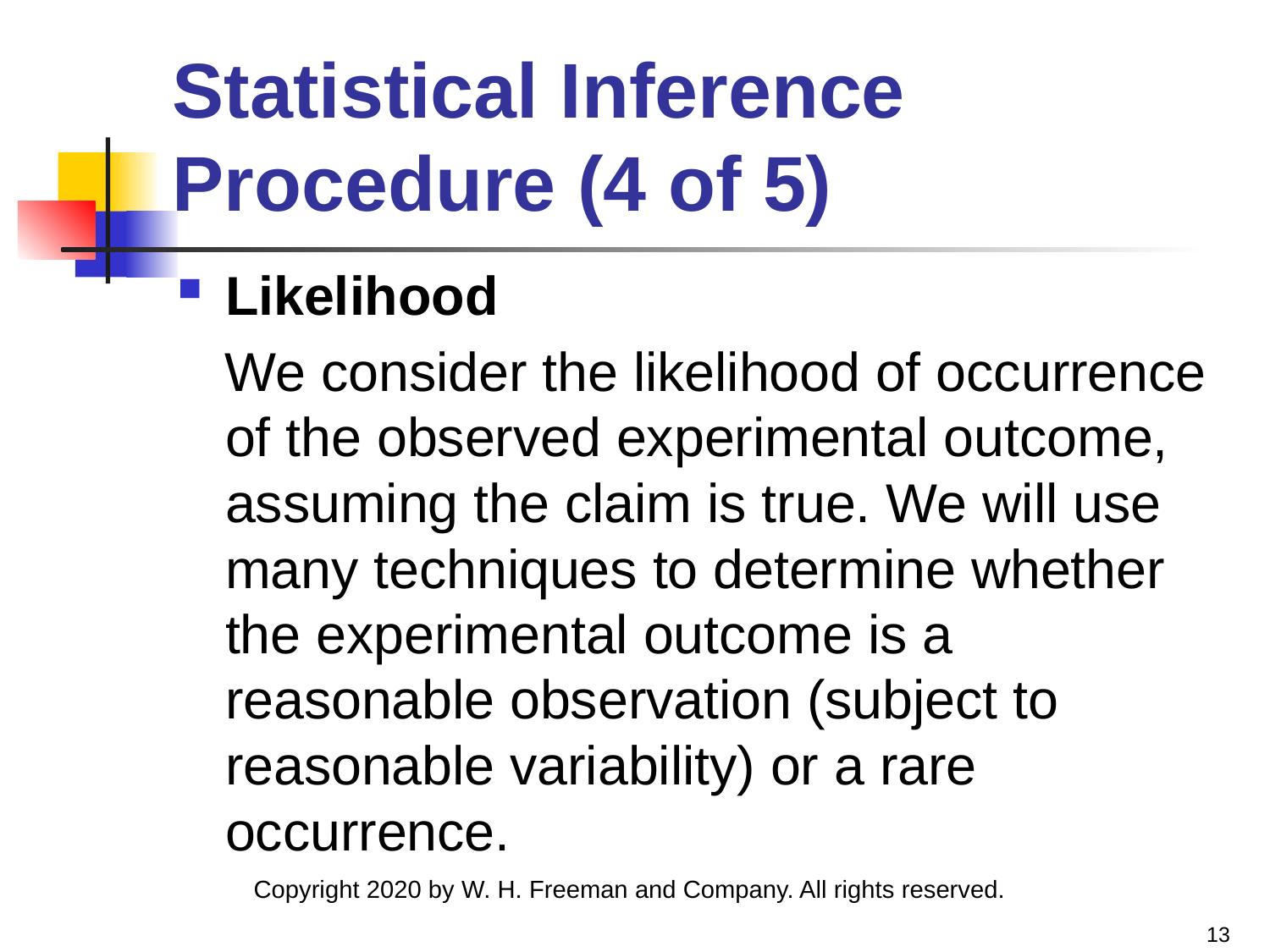

# Statistical Inference Procedure (4 of 5)
Likelihood
We consider the likelihood of occurrence of the observed experimental outcome, assuming the claim is true. We will use many techniques to determine whether the experimental outcome is a reasonable observation (subject to reasonable variability) or a rare occurrence.